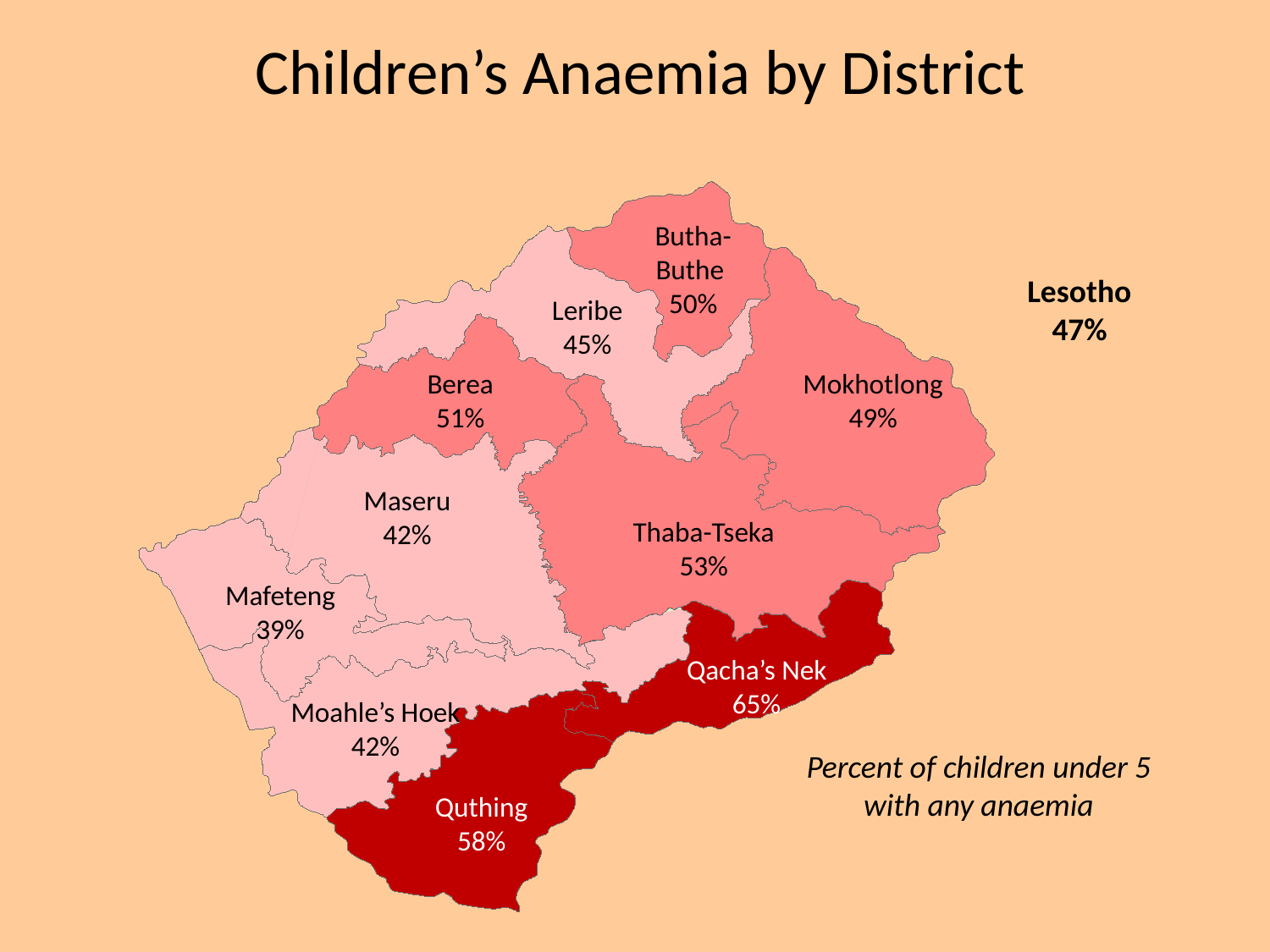

Children’s Anaemia by District

Butha-Buthe
50%

Lesotho
47%
Leribe
45%

Berea
51%
Mokhotlong
49%

Maseru
42%
Thaba-Tseka
53%

Mafeteng
39%

Qacha’s Nek
65%
Moahle’s Hoek
42%

Percent of children under 5 with any anaemia
Quthing
58%